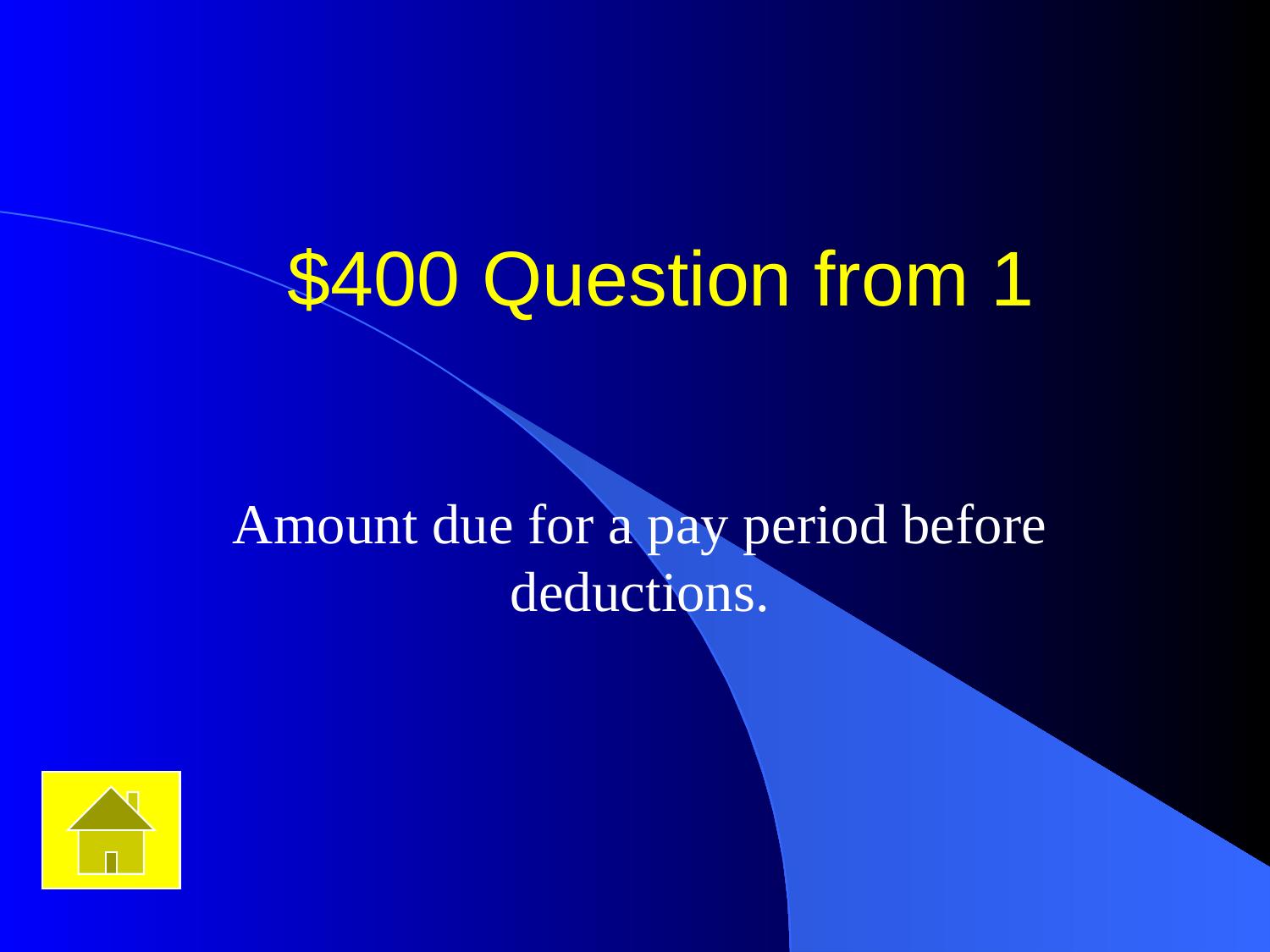

# $400 Question from 1
Amount due for a pay period before deductions.